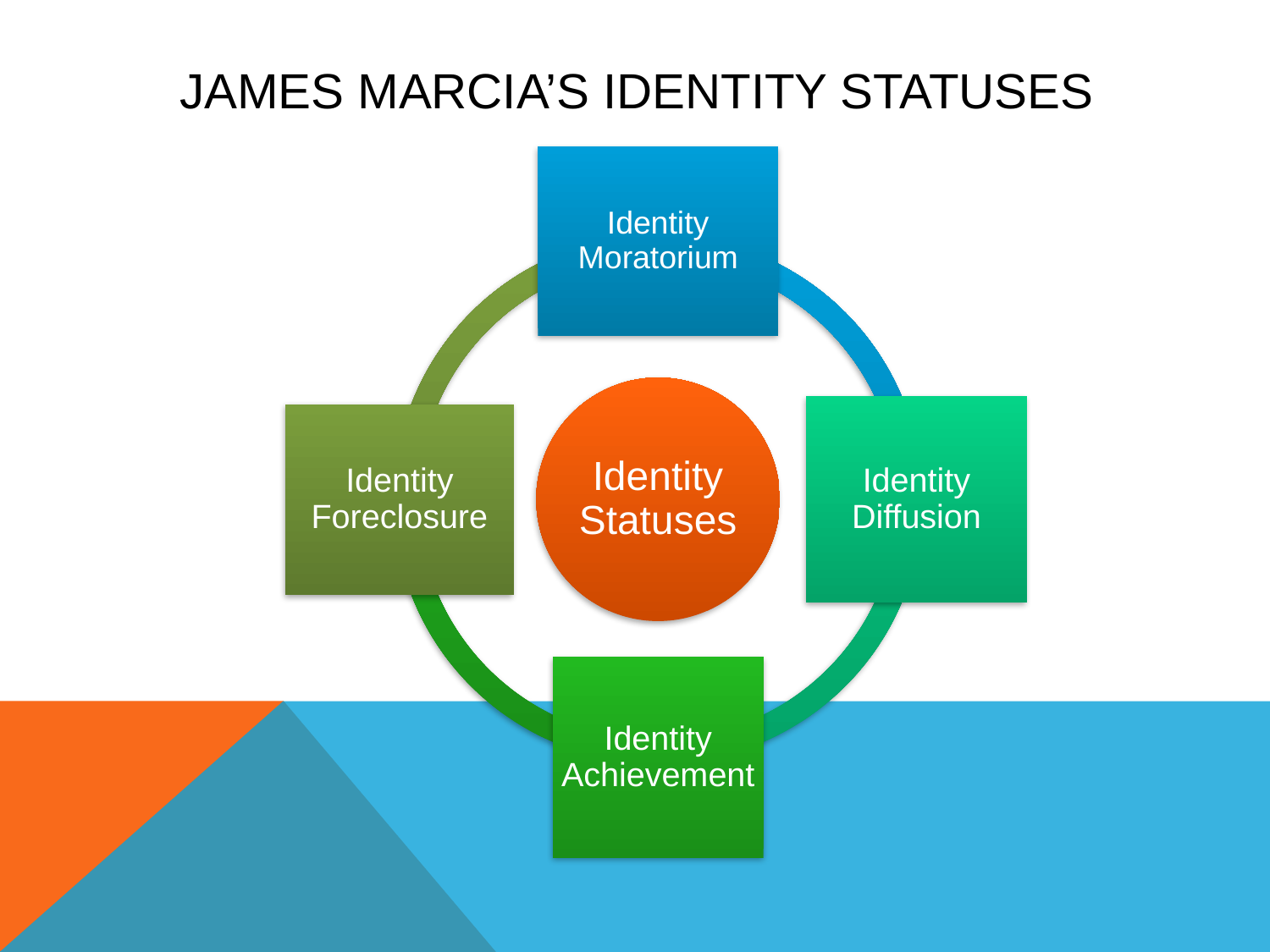

# James Marcia’s Identity Statuses
Identity Statuses
Identity Moratorium
Identity Diffusion
Identity Achievement
Identity Foreclosure